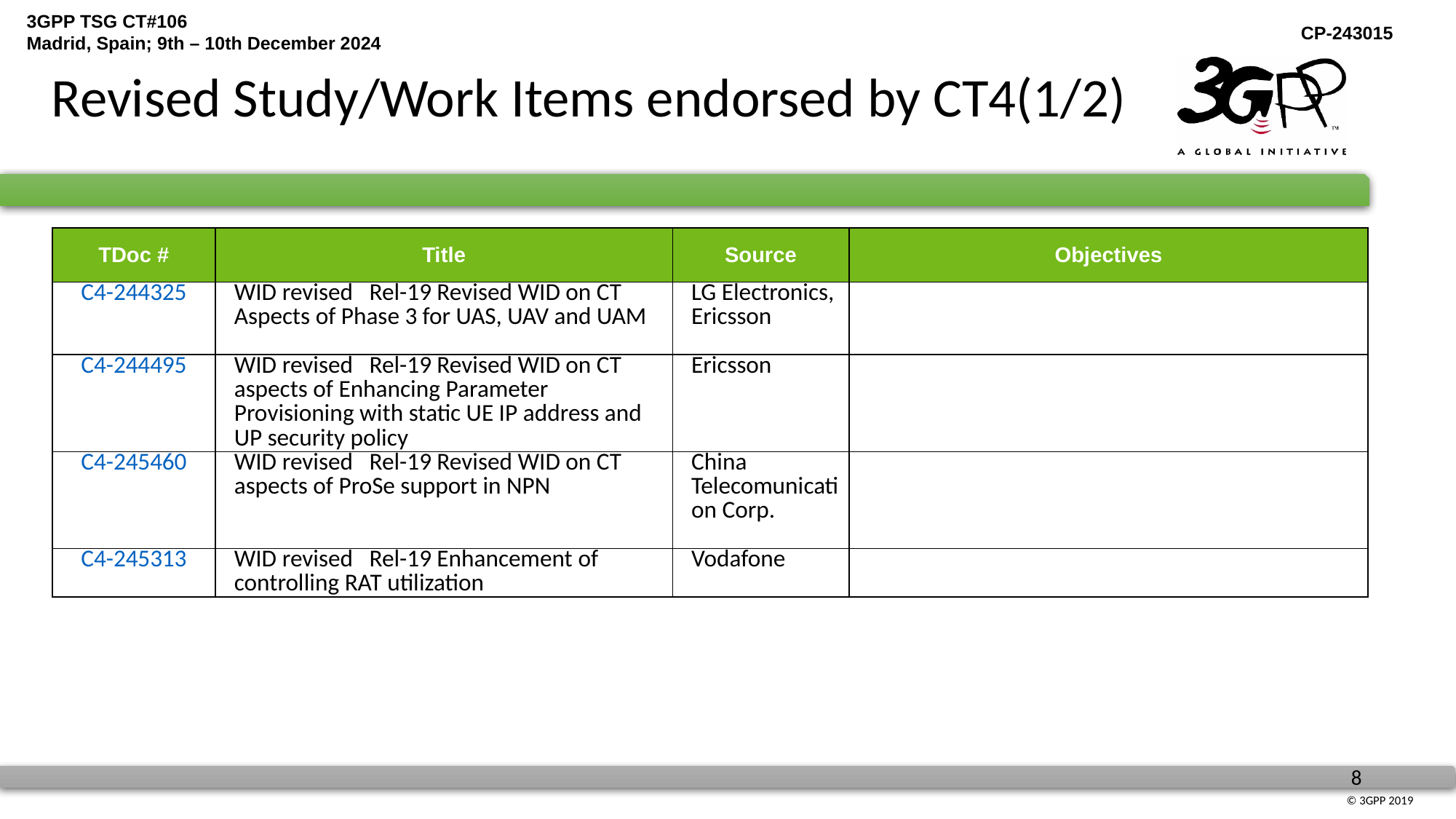

# Revised Study/Work Items endorsed by CT4(1/2)
| TDoc # | Title | Source | Objectives |
| --- | --- | --- | --- |
| C4-244325 | WID revised Rel-19 Revised WID on CT Aspects of Phase 3 for UAS, UAV and UAM | LG Electronics, Ericsson |  |
| C4-244495 | WID revised Rel-19 Revised WID on CT aspects of Enhancing Parameter Provisioning with static UE IP address and UP security policy | Ericsson |  |
| C4-245460 | WID revised Rel-19 Revised WID on CT aspects of ProSe support in NPN | China Telecomunication Corp. |  |
| C4-245313 | WID revised Rel-19 Enhancement of controlling RAT utilization | Vodafone |  |